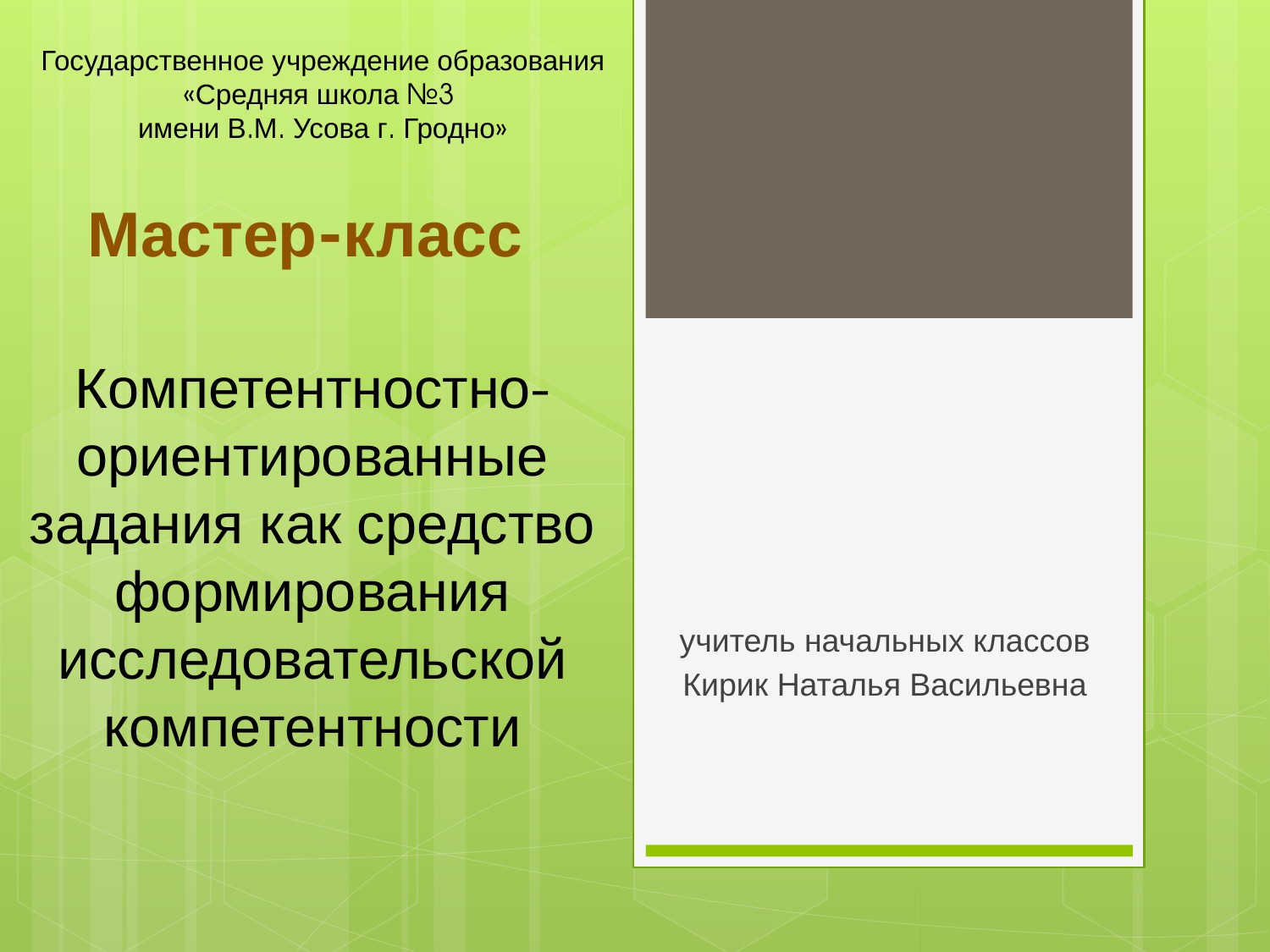

Государственное учреждение образования «Средняя школа №3
имени В.М. Усова г. Гродно»
# Мастер-класс
Компетентностно-ориентированные задания как средство формирования исследовательской компетентности
учитель начальных классов
Кирик Наталья Васильевна